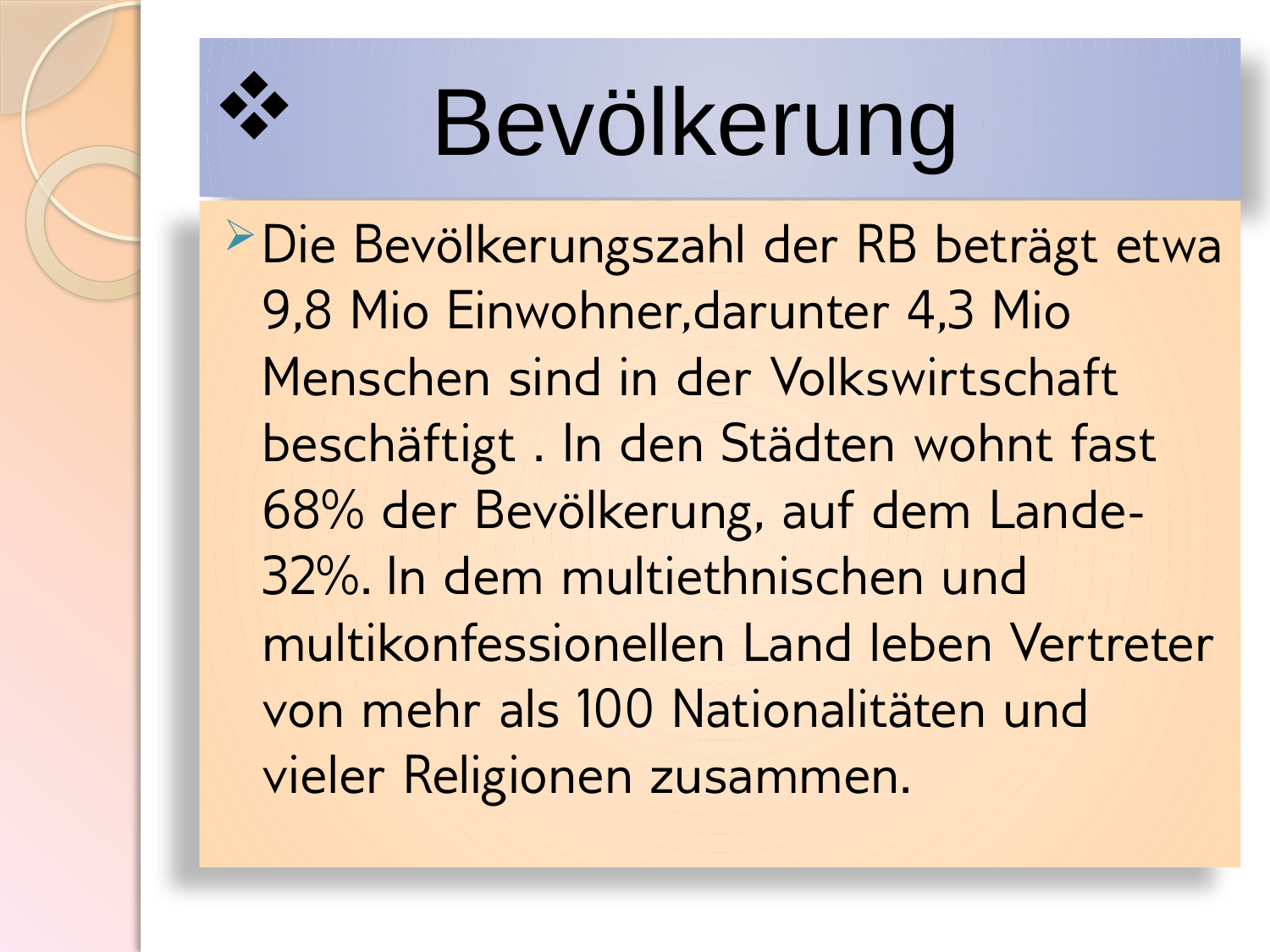

# Bevölkerung
Die Bevölkerungszahl der RB beträgt etwa 9,8 Mio Einwohner,darunter 4,3 Mio Menschen sind in der Volkswirtschaft beschäftigt . In den Städten wohnt fast 68% der Bevölkerung, auf dem Lande-32%.	In dem multiethnischen und multikonfessionellen Land leben Vertreter von mehr als 100 Nationalitäten und vieler Religionen zusammen.